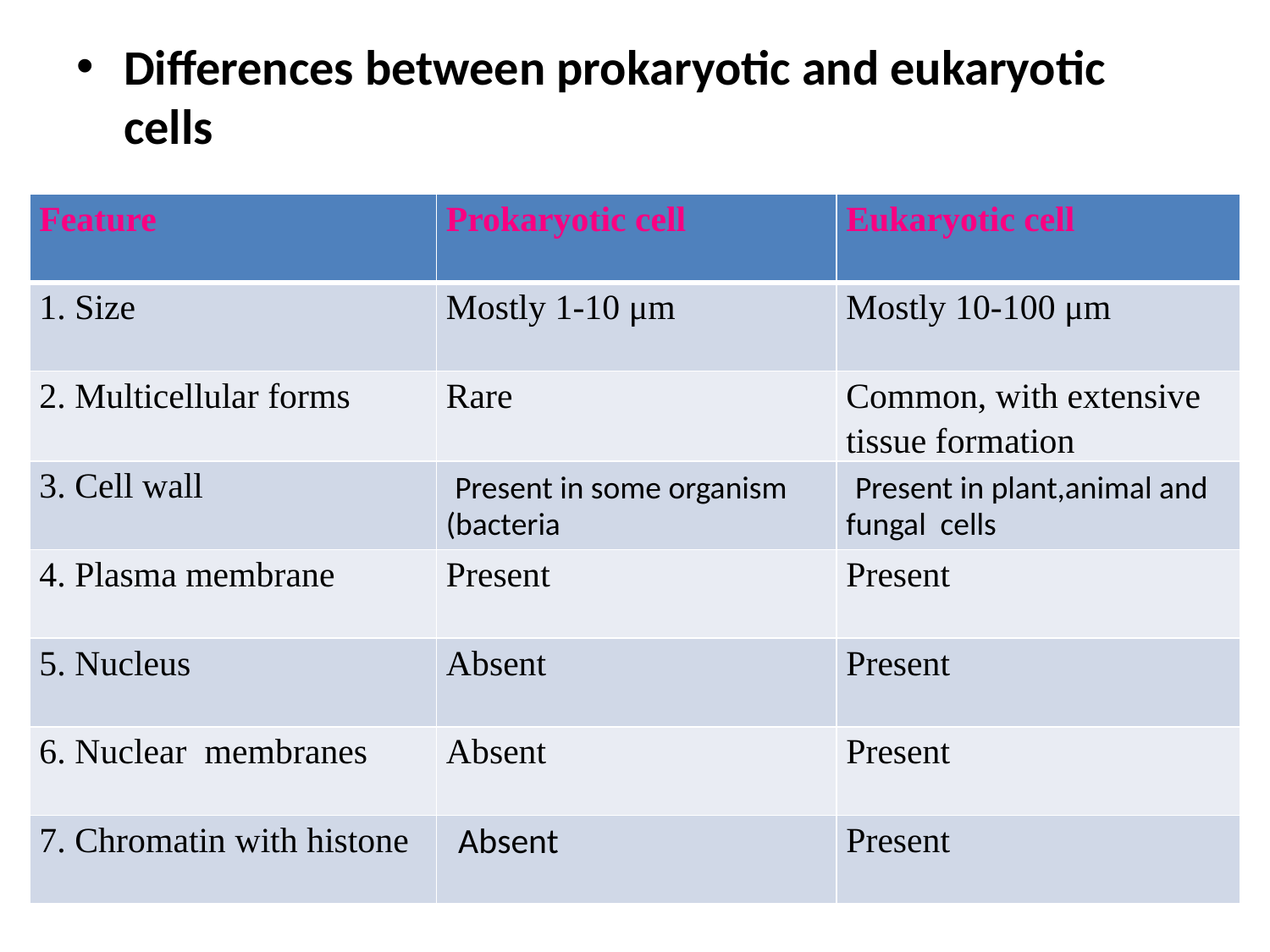

Differences between prokaryotic and eukaryotic cells
#
| Feature | Prokaryotic cell | Eukaryotic cell |
| --- | --- | --- |
| 1. Size | Mostly 1-10 μm | Mostly 10-100 μm |
| 2. Multicellular forms | Rare | Common, with extensive tissue formation |
| 3. Cell wall | Present in some organism (bacteria | Present in plant,animal and fungal cells |
| 4. Plasma membrane | Present | Present |
| 5. Nucleus | Absent | Present |
| 6. Nuclear membranes | Absent | Present |
| 7. Chromatin with histone | Absent | Present |